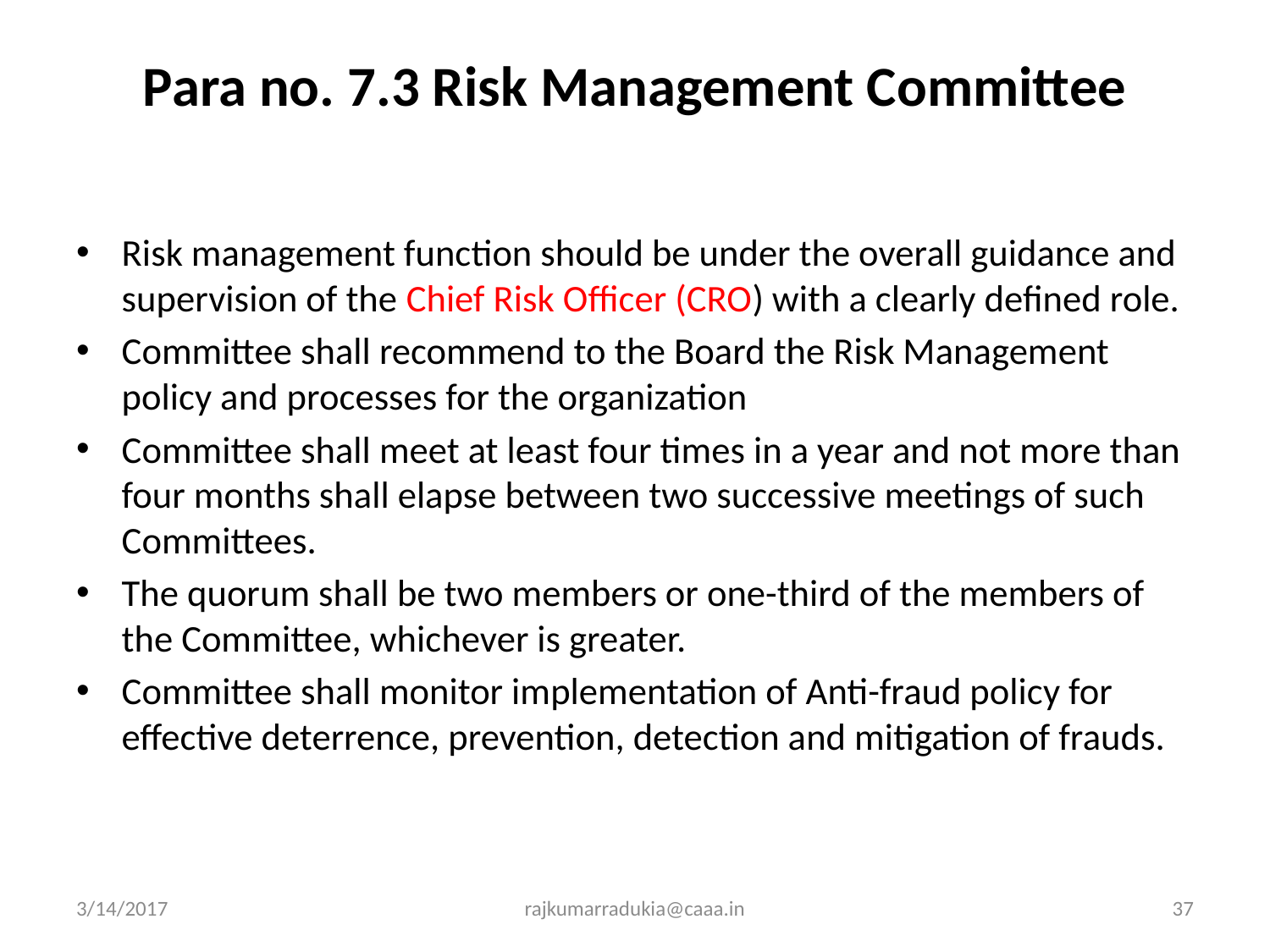

# Para no. 7.3 Risk Management Committee
Risk management function should be under the overall guidance and supervision of the Chief Risk Officer (CRO) with a clearly defined role.
Committee shall recommend to the Board the Risk Management policy and processes for the organization
Committee shall meet at least four times in a year and not more than four months shall elapse between two successive meetings of such Committees.
The quorum shall be two members or one-third of the members of the Committee, whichever is greater.
Committee shall monitor implementation of Anti-fraud policy for effective deterrence, prevention, detection and mitigation of frauds.

3/14/2017
rajkumarradukia@caaa.in
37